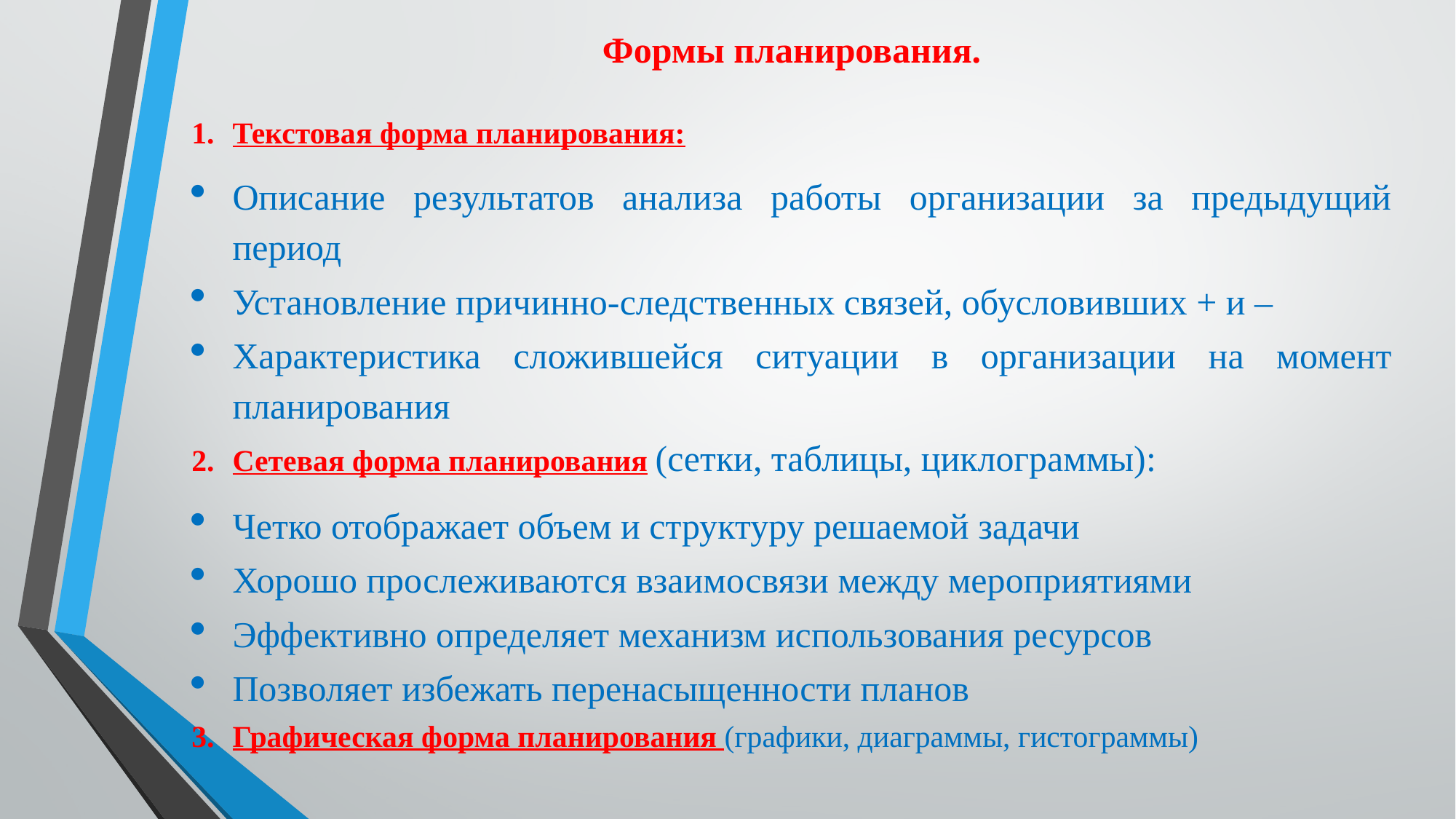

Формы планирования.

Текстовая форма планирования:
Описание результатов анализа работы организации за предыдущий период
Установление причинно-следственных связей, обусловивших + и –
Характеристика сложившейся ситуации в организации на момент планирования
Сетевая форма планирования (сетки, таблицы, циклограммы):
Четко отображает объем и структуру решаемой задачи
Хорошо прослеживаются взаимосвязи между мероприятиями
Эффективно определяет механизм использования ресурсов
Позволяет избежать перенасыщенности планов
Графическая форма планирования (графики, диаграммы, гистограммы)